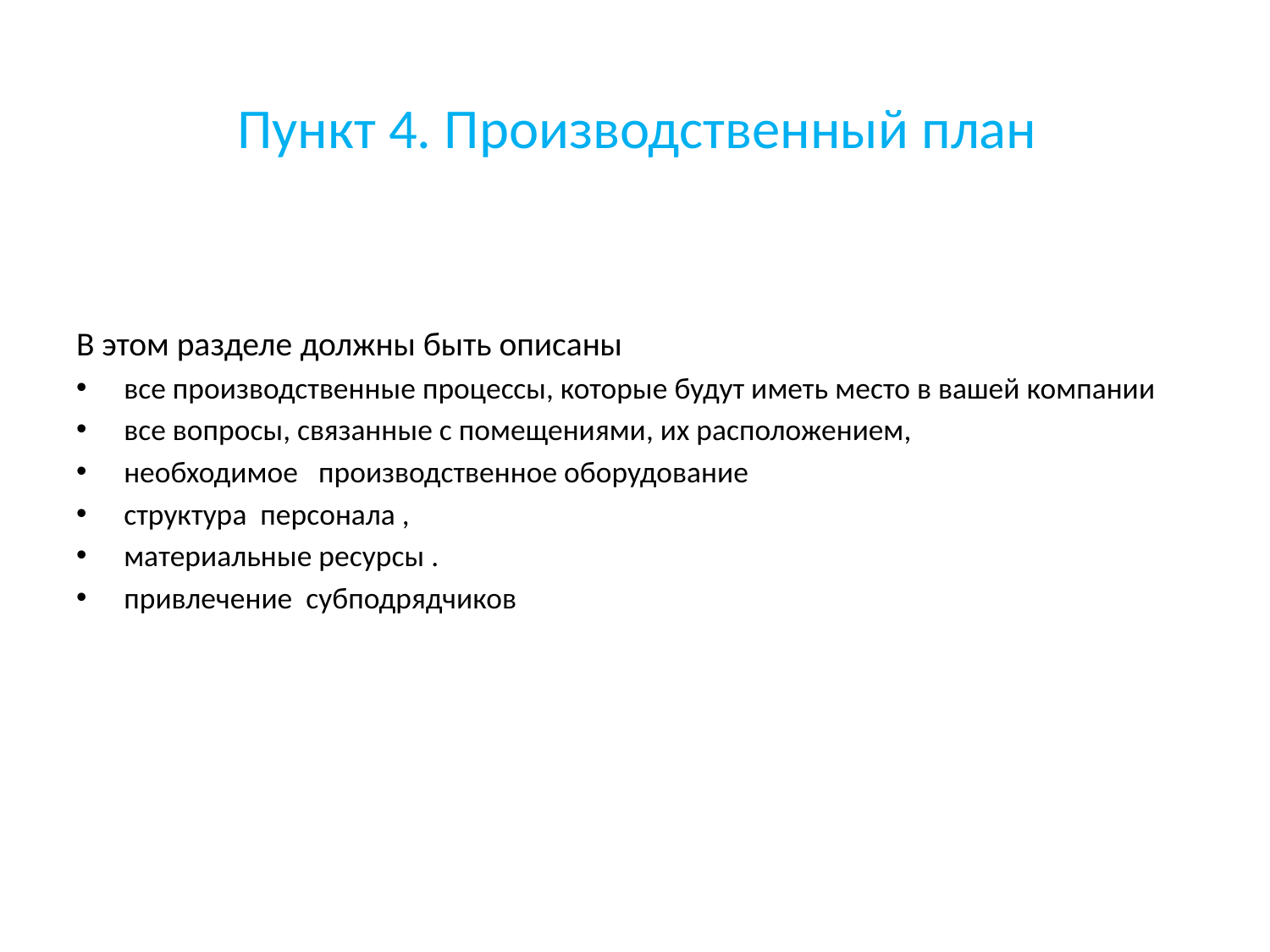

# Пункт 4. Производственный план
В этом разделе должны быть описаны
все производственные процессы, которые будут иметь место в вашей компании
все вопросы, связанные с помещениями, их расположением,
необходимое   производственное оборудование
структура  персонала ,
материальные ресурсы .
привлечение  субподрядчиков